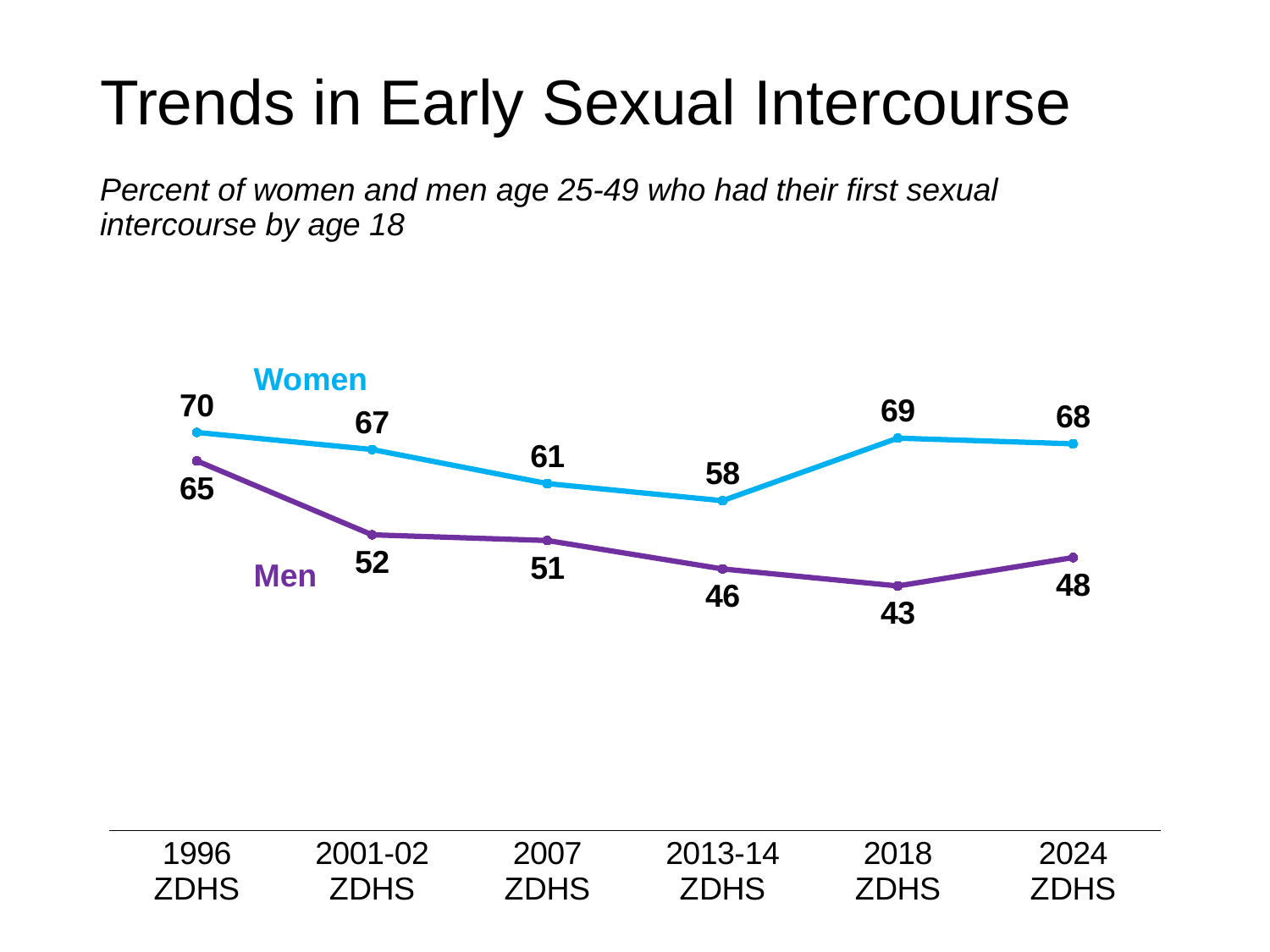

# Trends in Early Sexual Intercourse
Percent of women and men age 25-49 who had their first sexual intercourse by age 18

### Chart

| Category | Women | Men |
|---|---|---|
| 1996
ZDHS | 70.0 | 65.0 |
| 2001-02
ZDHS | 67.0 | 52.0 |
| 2007
ZDHS | 61.0 | 51.0 |
| 2013-14
ZDHS | 58.0 | 46.0 |
| 2018
ZDHS | 69.0 | 43.0 |
| 2024
ZDHS | 68.0 | 48.0 |
Women
Men